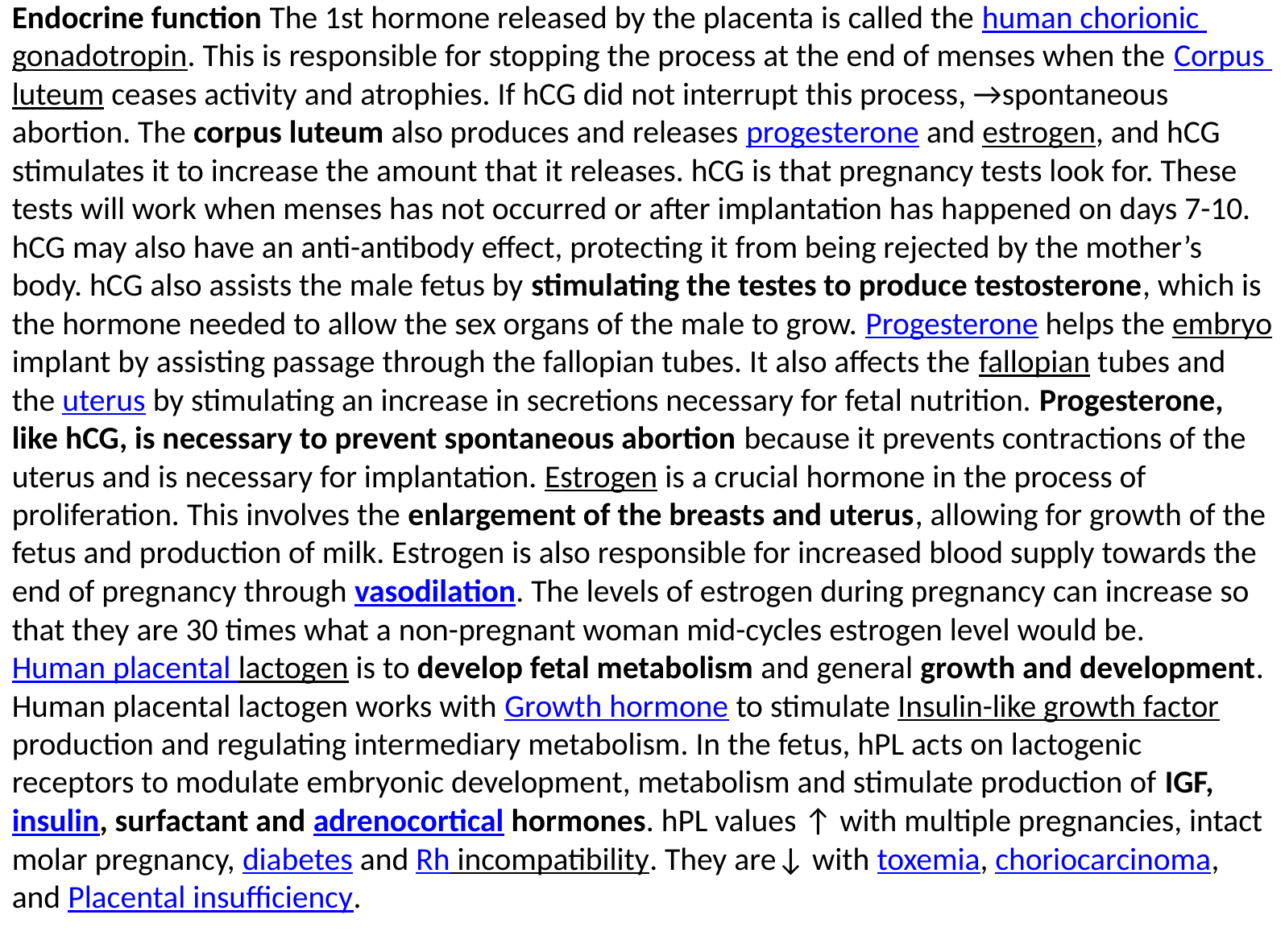

Endocrine function The 1st hormone released by the placenta is called the human chorionic gonadotropin. This is responsible for stopping the process at the end of menses when the Corpus luteum ceases activity and atrophies. If hCG did not interrupt this process, →spontaneous abortion. The corpus luteum also produces and releases progesterone and estrogen, and hCG stimulates it to increase the amount that it releases. hCG is that pregnancy tests look for. These tests will work when menses has not occurred or after implantation has happened on days 7-10. hCG may also have an anti-antibody effect, protecting it from being rejected by the mother’s body. hCG also assists the male fetus by stimulating the testes to produce testosterone, which is the hormone needed to allow the sex organs of the male to grow. Progesterone helps the embryo implant by assisting passage through the fallopian tubes. It also affects the fallopian tubes and the uterus by stimulating an increase in secretions necessary for fetal nutrition. Progesterone, like hCG, is necessary to prevent spontaneous abortion because it prevents contractions of the uterus and is necessary for implantation. Estrogen is a crucial hormone in the process of proliferation. This involves the enlargement of the breasts and uterus, allowing for growth of the fetus and production of milk. Estrogen is also responsible for increased blood supply towards the end of pregnancy through vasodilation. The levels of estrogen during pregnancy can increase so that they are 30 times what a non-pregnant woman mid-cycles estrogen level would be.
Human placental lactogen is to develop fetal metabolism and general growth and development. Human placental lactogen works with Growth hormone to stimulate Insulin-like growth factor production and regulating intermediary metabolism. In the fetus, hPL acts on lactogenic receptors to modulate embryonic development, metabolism and stimulate production of IGF, insulin, surfactant and adrenocortical hormones. hPL values ↑ with multiple pregnancies, intact molar pregnancy, diabetes and Rh incompatibility. They are↓ with toxemia, choriocarcinoma, and Placental insufficiency.